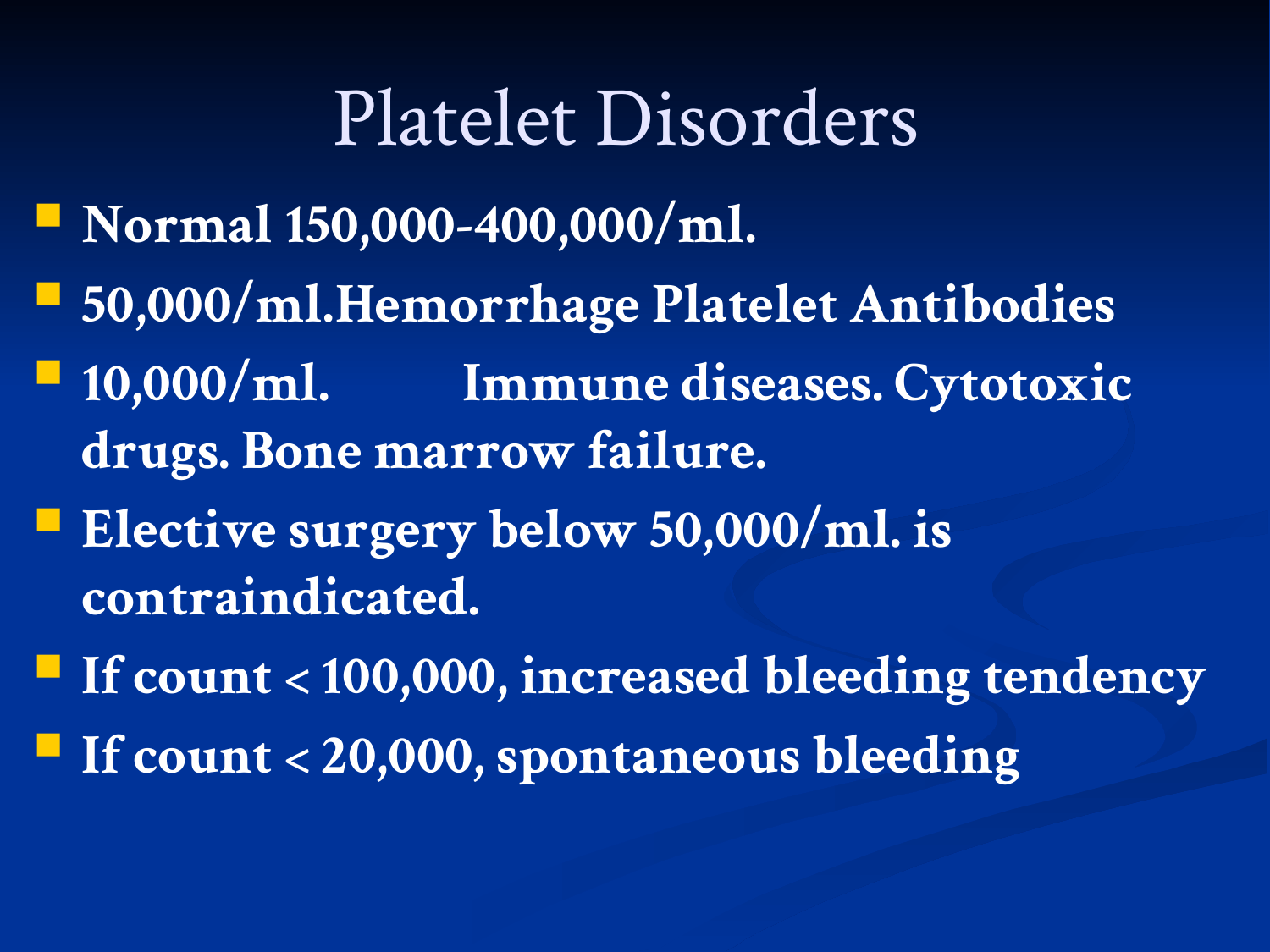

# Platelet Disorders
Normal 150,000-400,000/ml.
50,000/ml.	Hemorrhage Platelet Antibodies
10,000/ml. 	Immune diseases. Cytotoxic drugs. Bone marrow failure.
Elective surgery below 50,000/ml. is contraindicated.
If count < 100,000, increased bleeding tendency
If count < 20,000, spontaneous bleeding